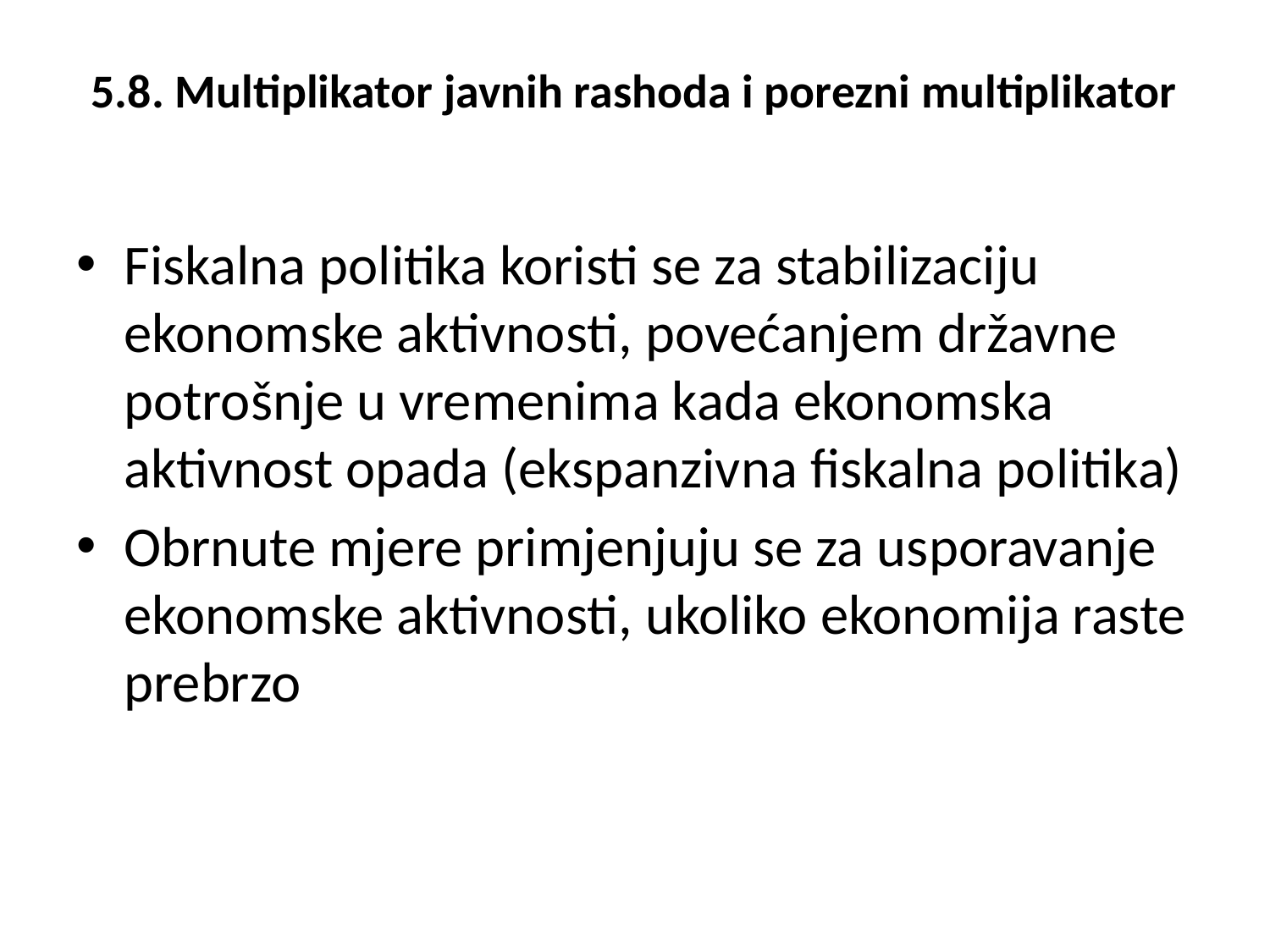

# 5.8. Multiplikator javnih rashoda i porezni multiplikator
Fiskalna politika koristi se za stabilizaciju ekonomske aktivnosti, povećanjem državne potrošnje u vremenima kada ekonomska aktivnost opada (ekspanzivna fiskalna politika)
Obrnute mjere primjenjuju se za usporavanje ekonomske aktivnosti, ukoliko ekonomija raste prebrzo